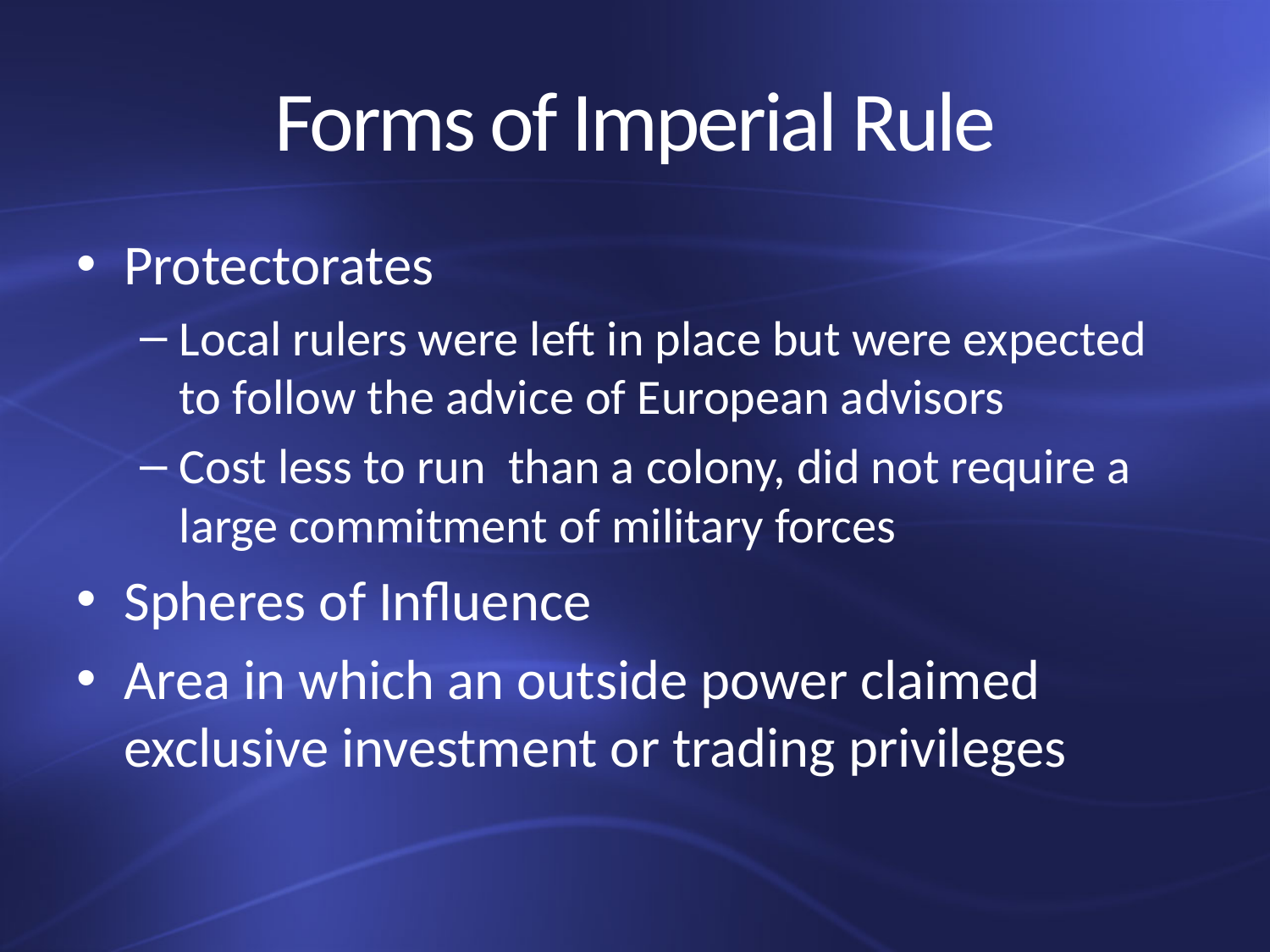

# Forms of Imperial Rule
Protectorates
Local rulers were left in place but were expected to follow the advice of European advisors
Cost less to run  than a colony, did not require a large commitment of military forces
Spheres of Influence
Area in which an outside power claimed exclusive investment or trading privileges